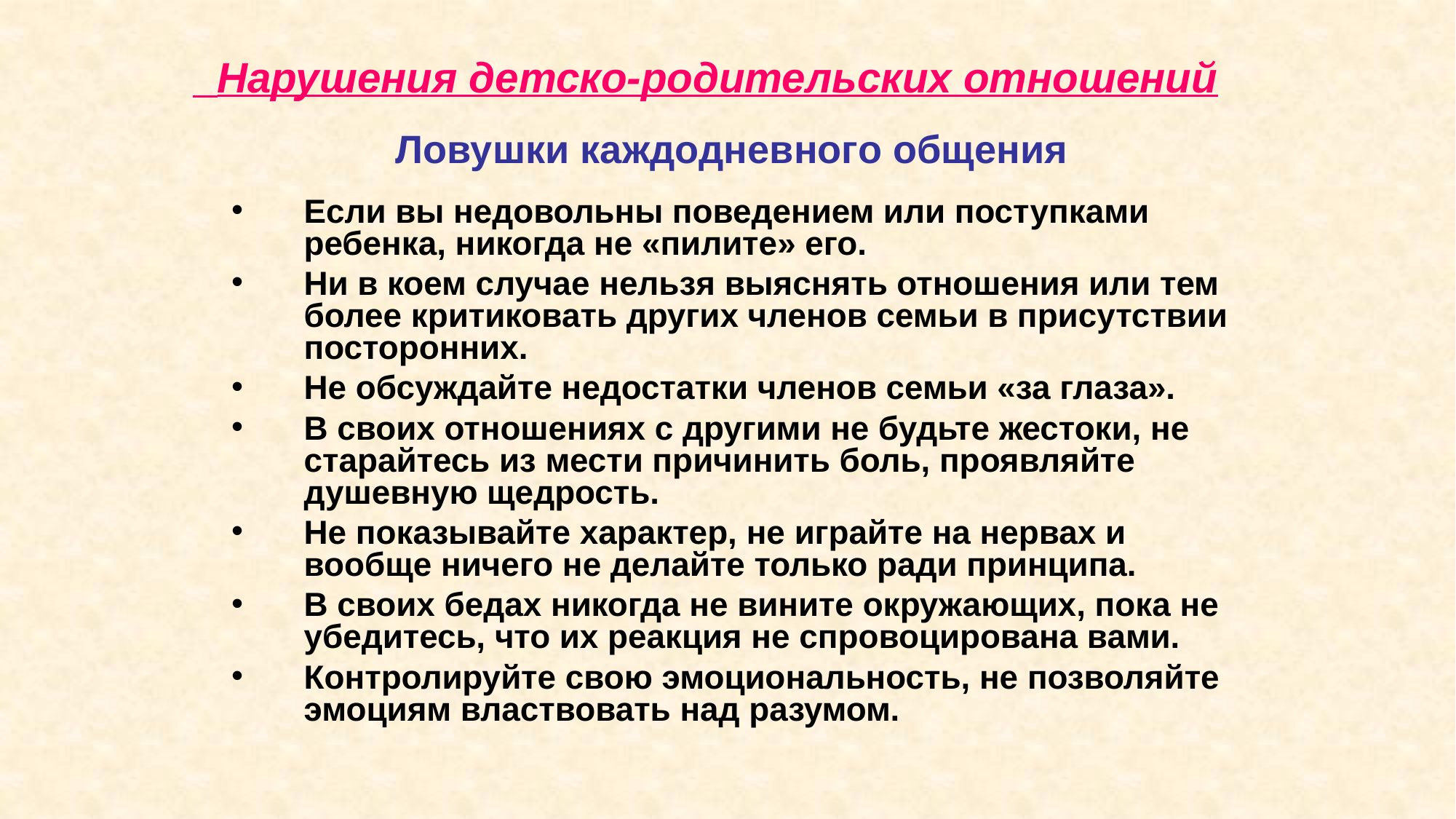

# Нарушения детско-родительских отношений

Ловушки каждодневного общения

Если вы недовольны поведением или поступками ребенка, никогда не «пилите» его.
Ни в коем случае нельзя выяснять отношения или тем более критиковать других членов семьи в присутствии посторонних.
Не обсуждайте недостатки членов семьи «за глаза».
В своих отношениях с другими не будьте жестоки, не старайтесь из мести причинить боль, проявляйте душевную щедрость.
Не показывайте характер, не играйте на нервах и вообще ничего не делайте только ради принципа.
В своих бедах никогда не вините окружающих, пока не убедитесь, что их реакция не спровоцирована вами.
Контролируйте свою эмоциональность, не позволяйте эмоциям властвовать над разумом.